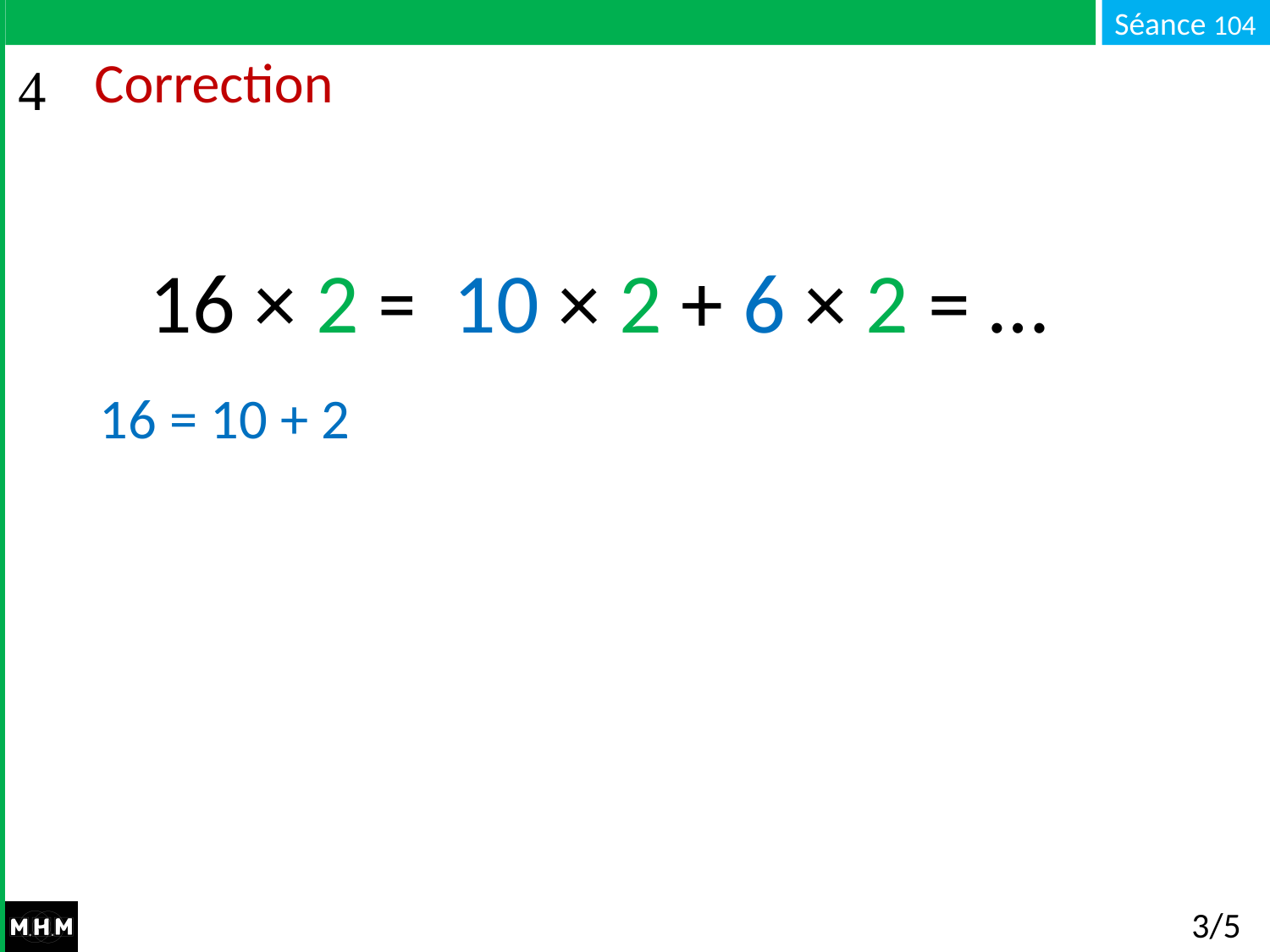

# Correction
10 × 2 + 6 × 2 = …
16 × 2 = …
16 = 10 + 2
3/5